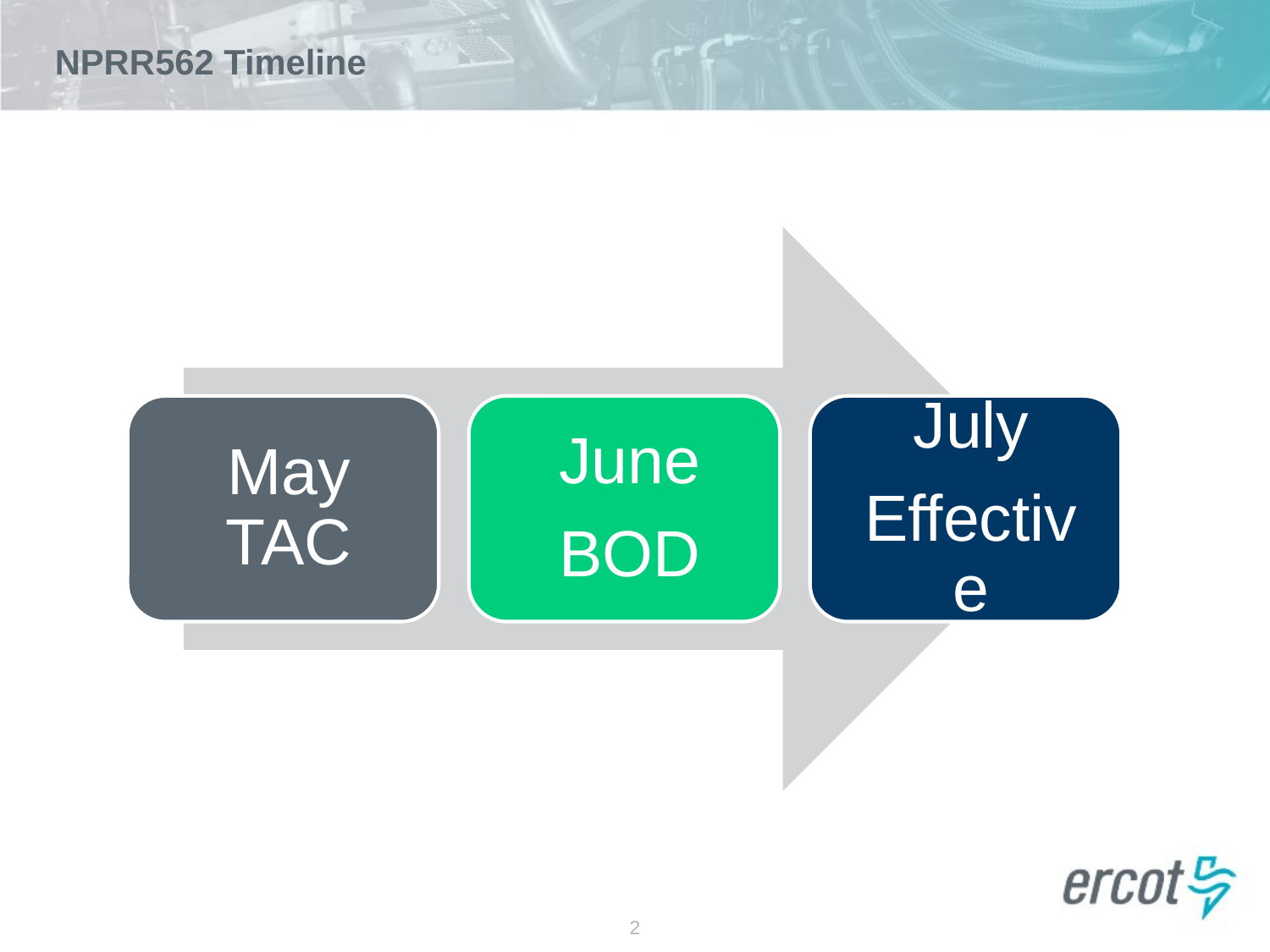

# NPRR562 Timeline
May TAC
June
BOD
July
Effective
2